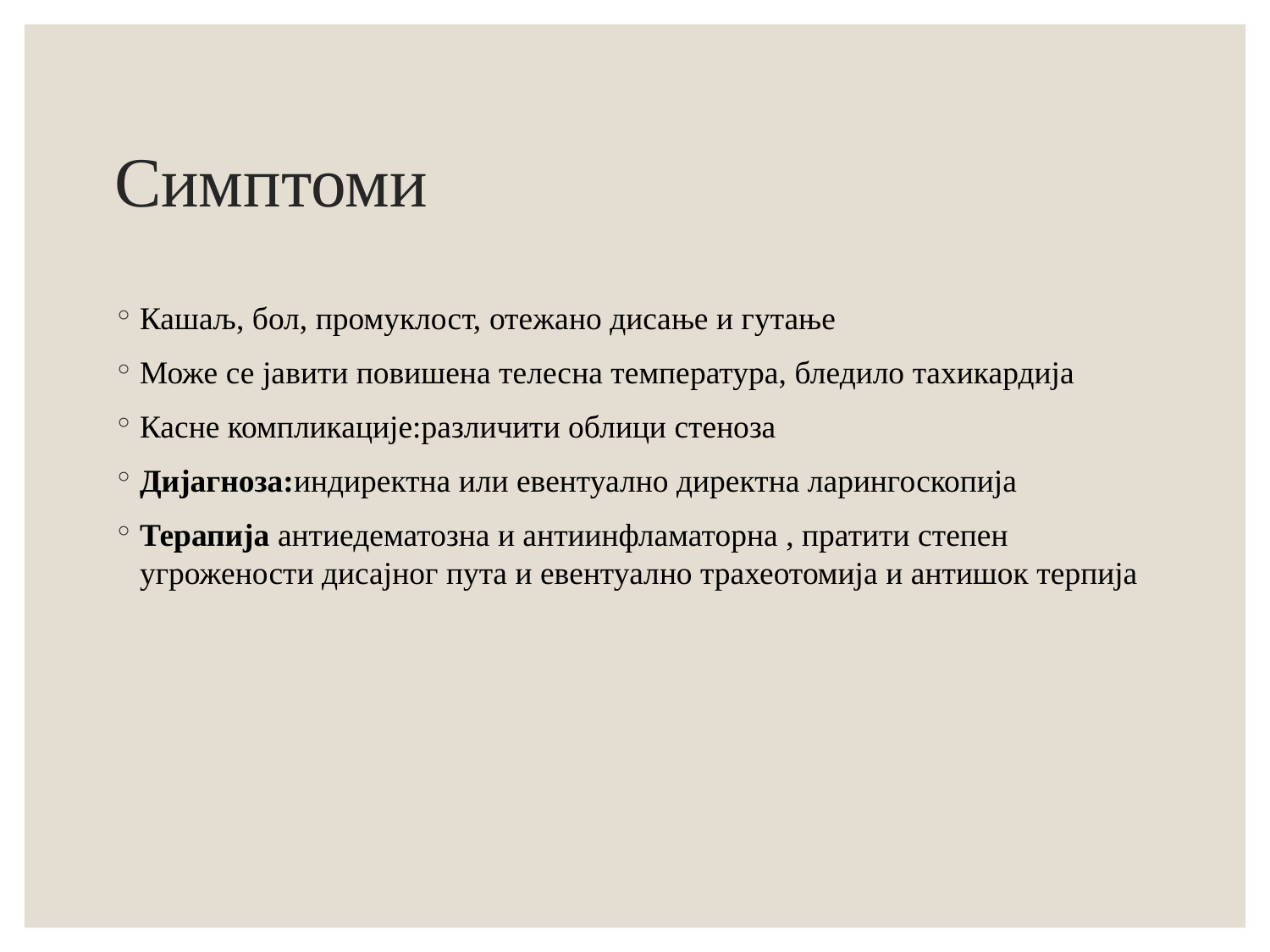

# Симптоми
Кашаљ, бол, промуклост, отежано дисање и гутање
Може се јавити повишена телесна температура, бледило тахикардија
Касне компликације:различити облици стеноза
Дијагноза:индиректна или евентуално директна ларингоскопија
Терапија антиедематозна и антиинфламаторна , пратити степен угрожености дисајног пута и евентуално трахеотомија и антишок терпија